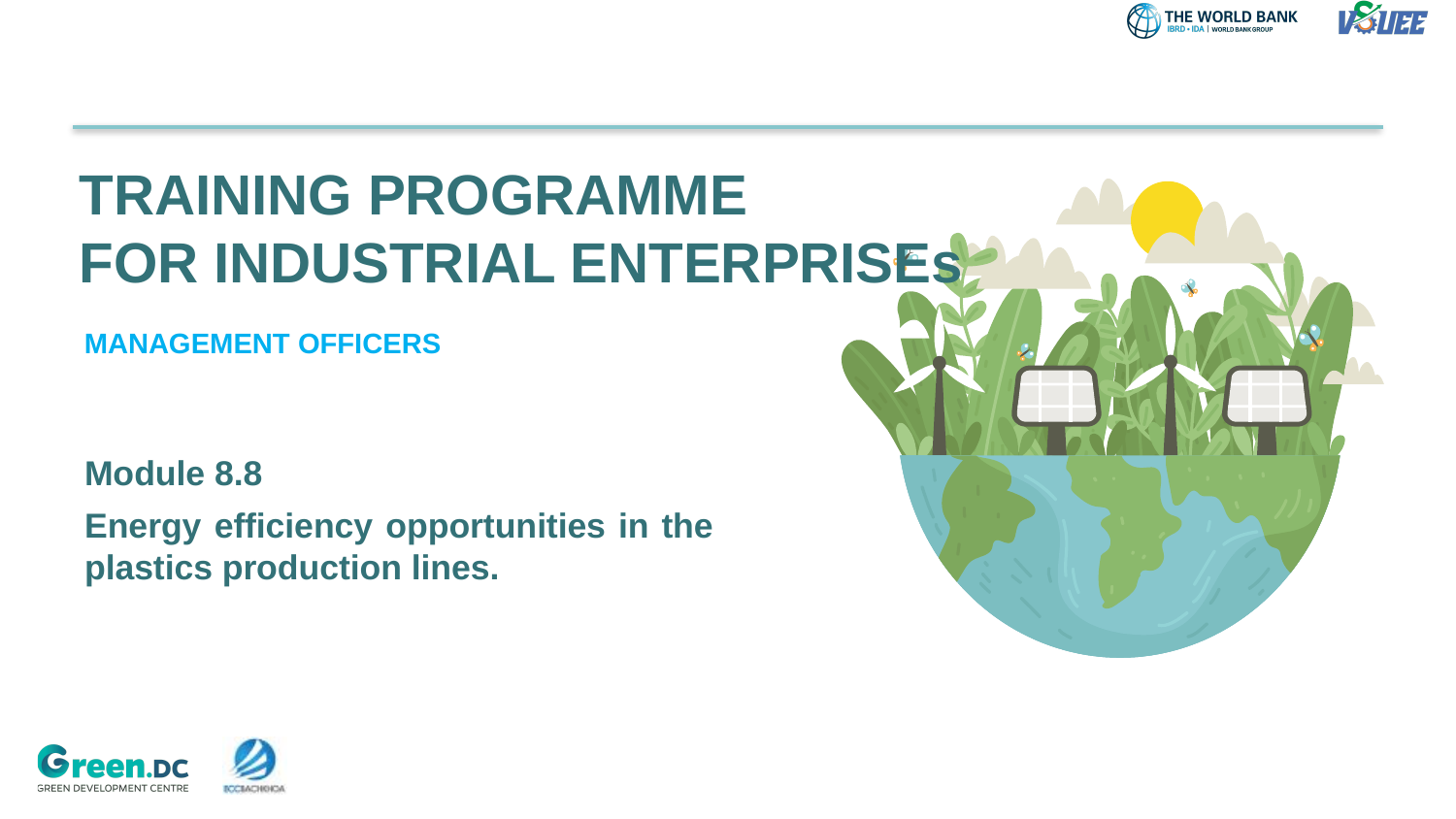

TRAINING PROGRAMME
FOR INDUSTRIAL ENTERPRISEs

MANAGEMENT OFFICERS
Module 8.8
Energy efficiency opportunities in the plastics production lines.